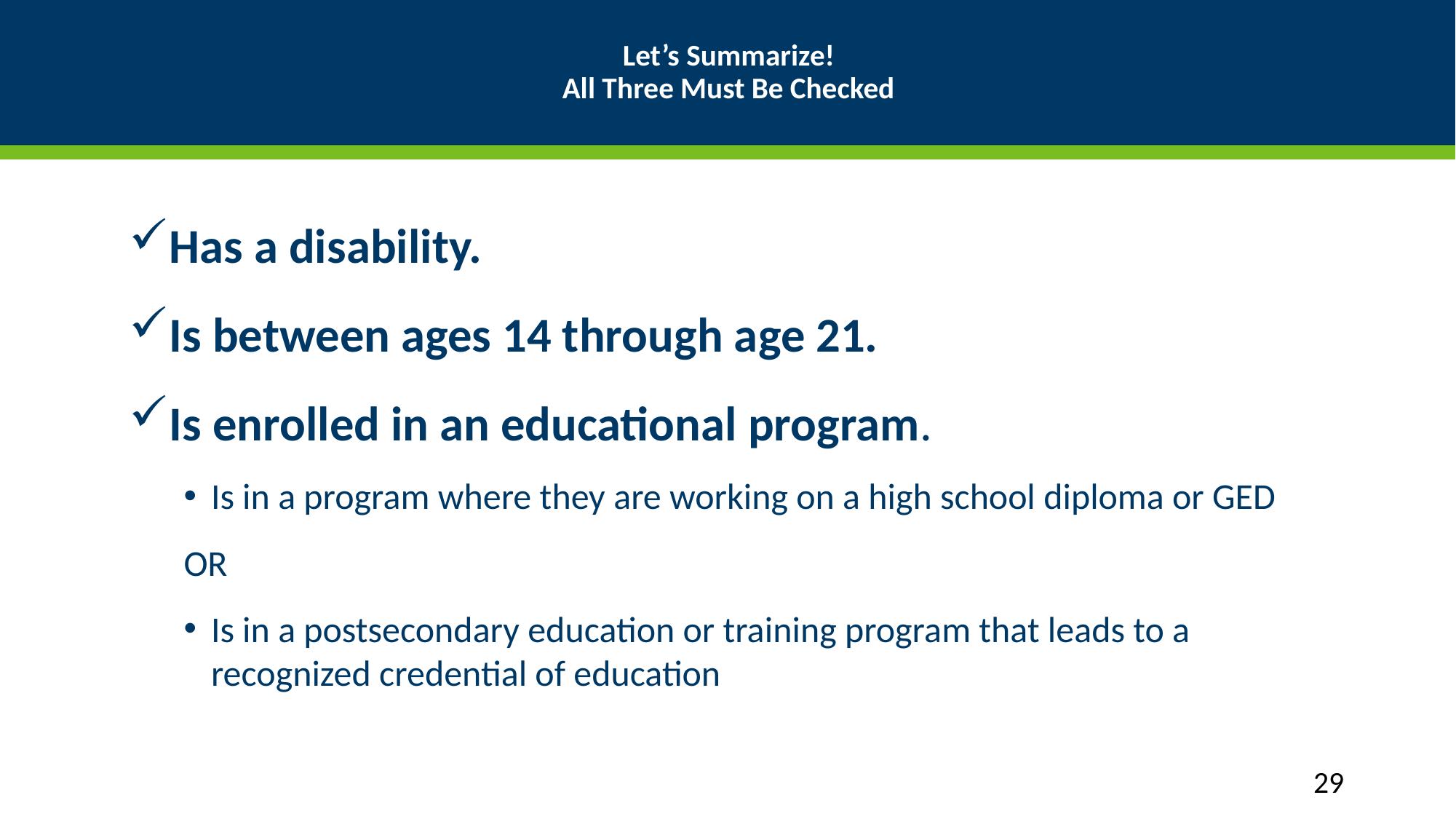

# Let’s Summarize! All Three Must Be Checked
Has a disability.
Is between ages 14 through age 21.
Is enrolled in an educational program.
Is in a program where they are working on a high school diploma or GED
OR
Is in a postsecondary education or training program that leads to a recognized credential of education
29